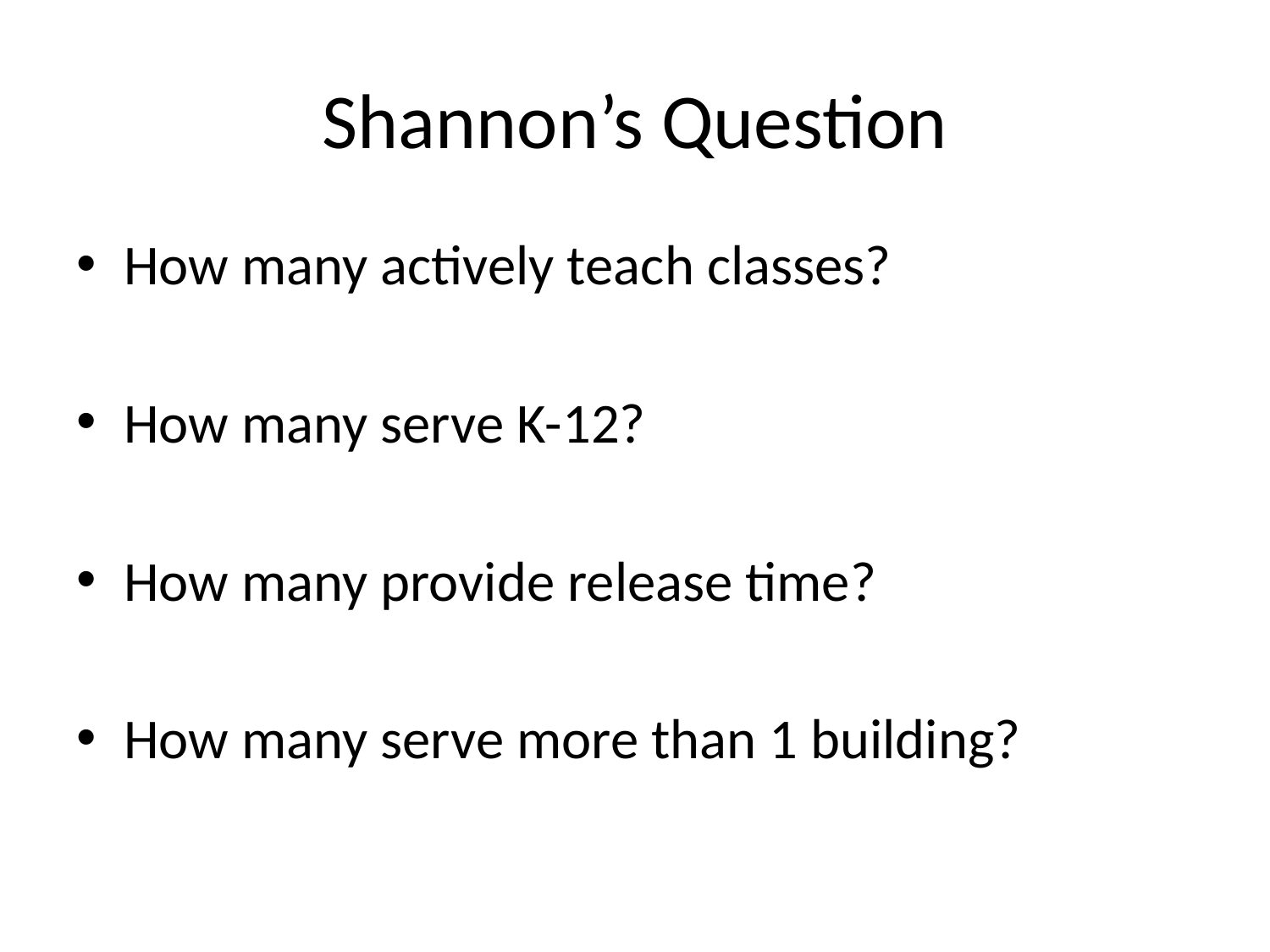

# Shannon’s Question
How many actively teach classes?

How many serve K-12?

How many provide release time?

How many serve more than 1 building?